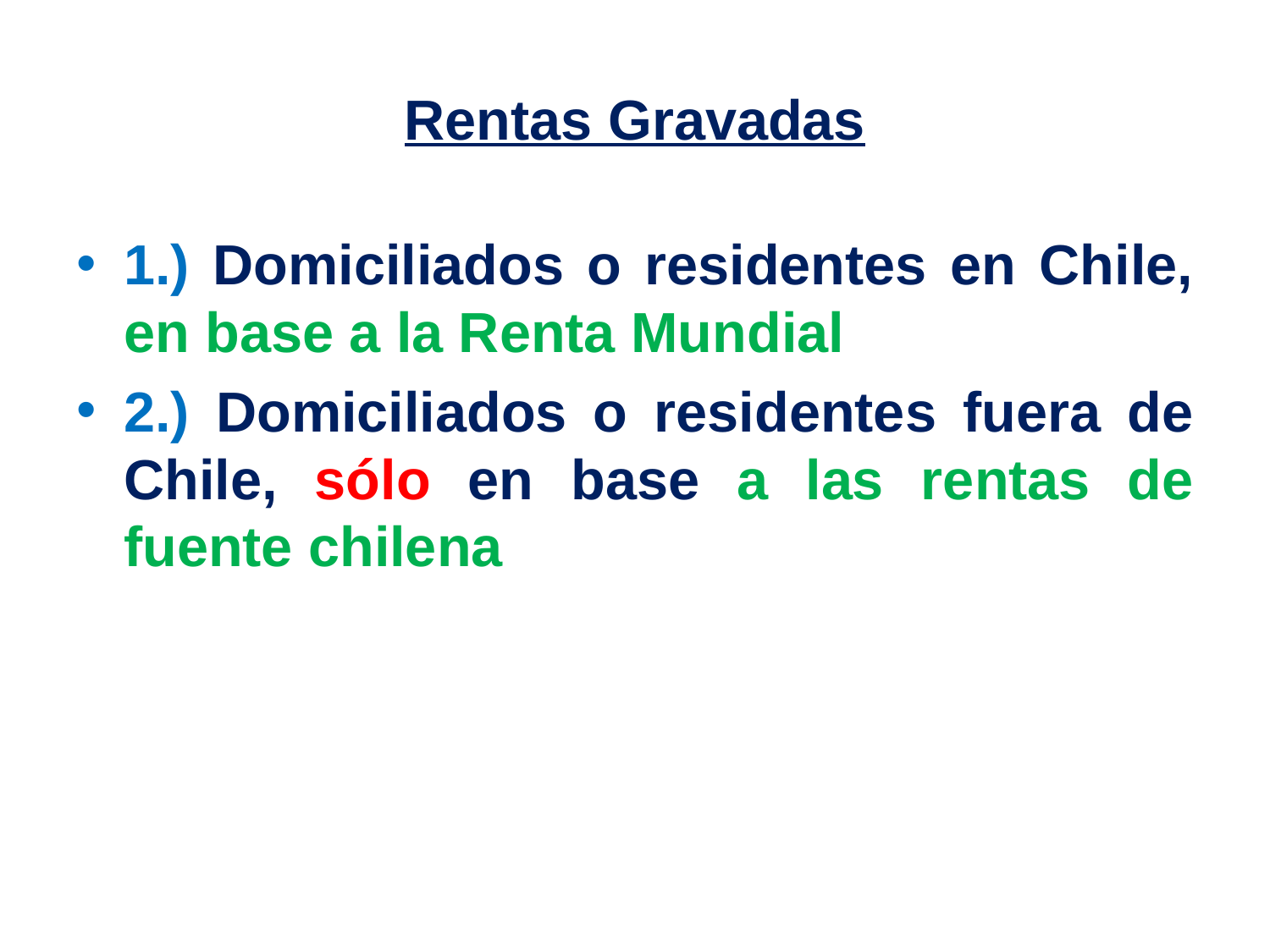

# Rentas Gravadas
1.) Domiciliados o residentes en Chile, en base a la Renta Mundial
2.) Domiciliados o residentes fuera de Chile, sólo en base a las rentas de fuente chilena